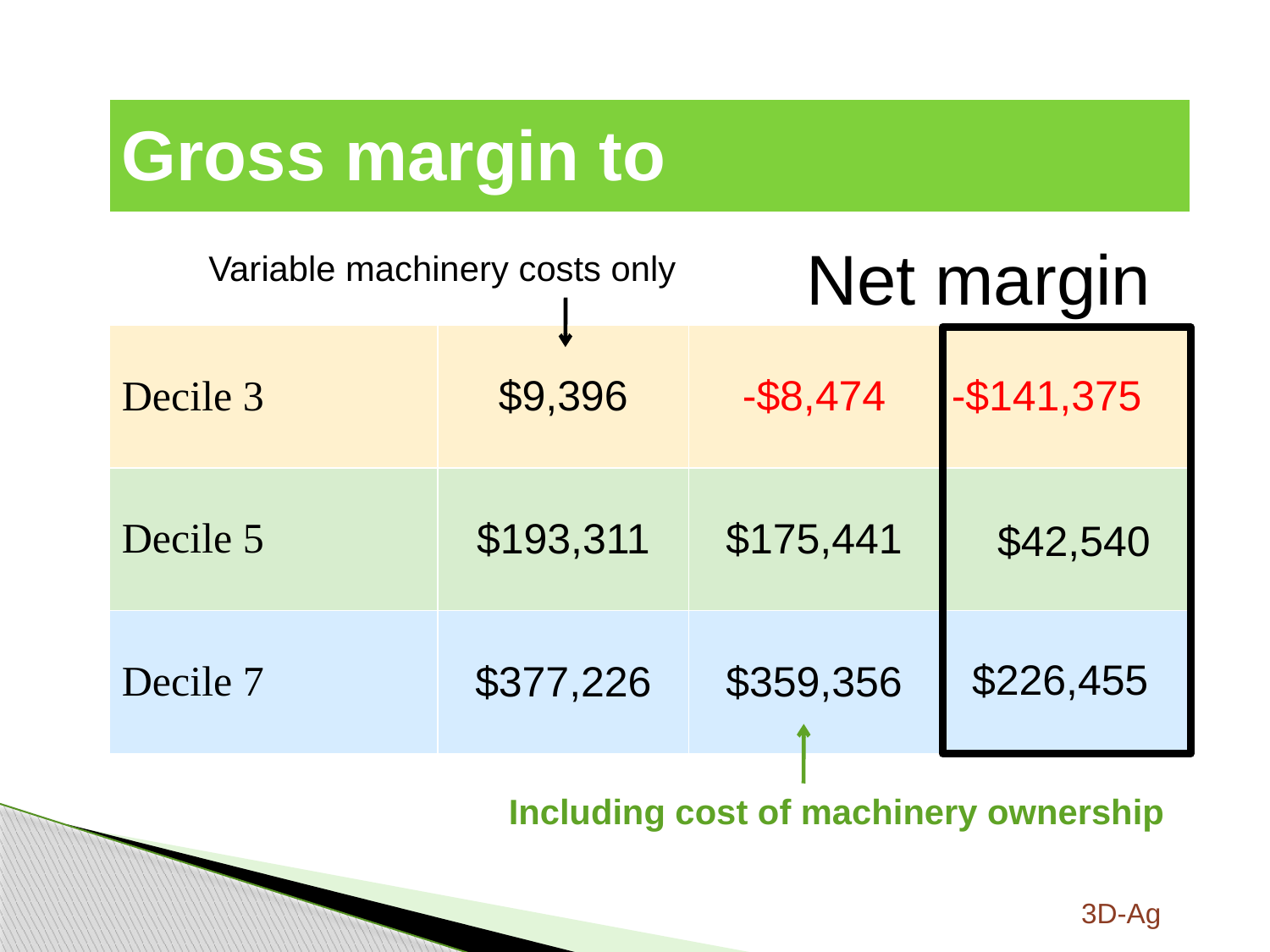

| Gross margin to |  |  |  |
| --- | --- | --- | --- |
| Variable machinery costs only |  |  |  |
| Decile 3 | $9,396 | -$8,474 |  |
| Decile 5 | $193,311 | $175,441 |  |
| Decile 7 | $377,226 | $359,356 |  |
Net margin

-$141,375
$42,540
$226,455
Including cost of machinery ownership
3D-Ag